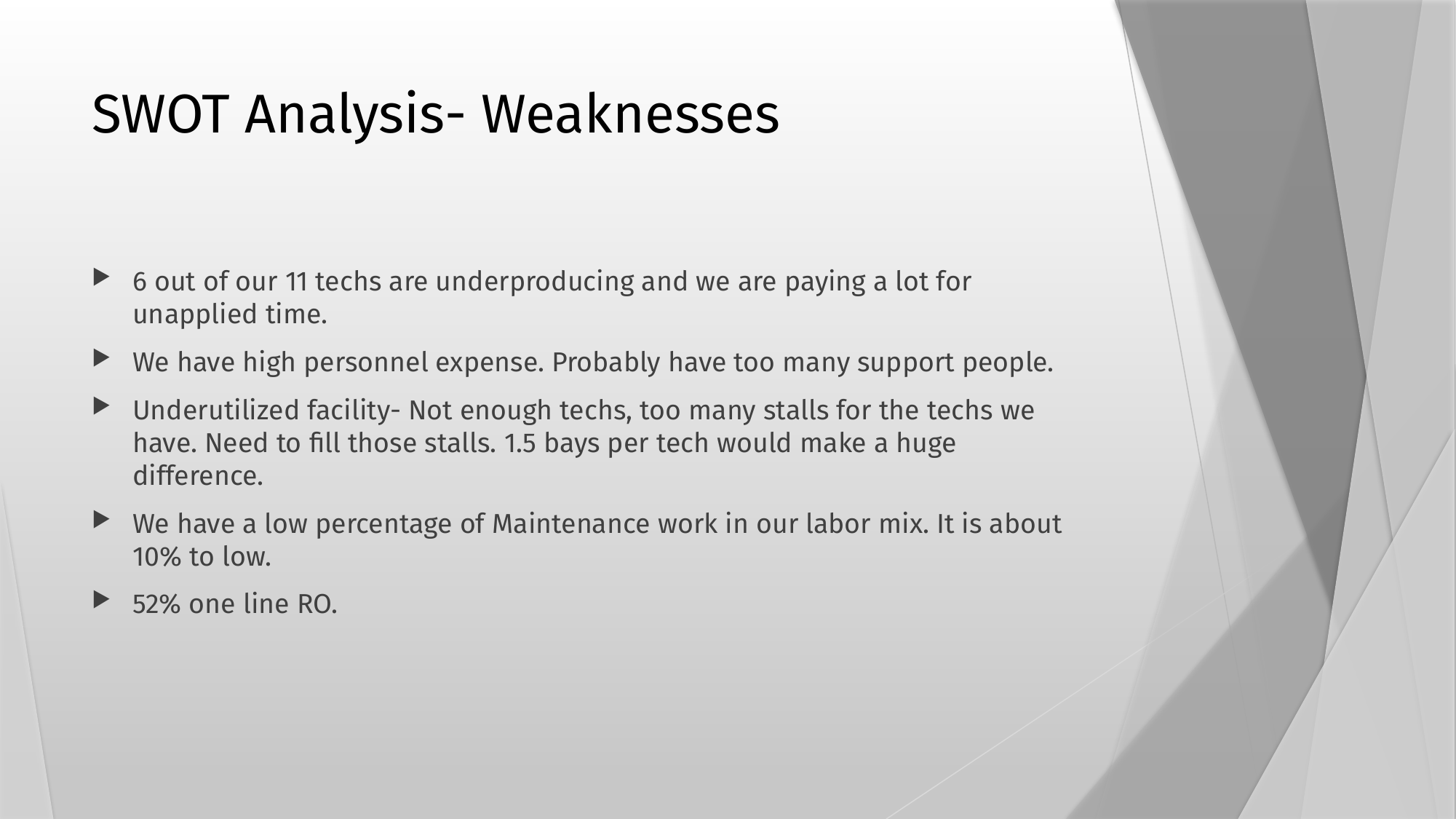

# SWOT Analysis- Weaknesses
6 out of our 11 techs are underproducing and we are paying a lot for unapplied time.
We have high personnel expense. Probably have too many support people.
Underutilized facility- Not enough techs, too many stalls for the techs we have. Need to fill those stalls. 1.5 bays per tech would make a huge difference.
We have a low percentage of Maintenance work in our labor mix. It is about 10% to low.
52% one line RO.